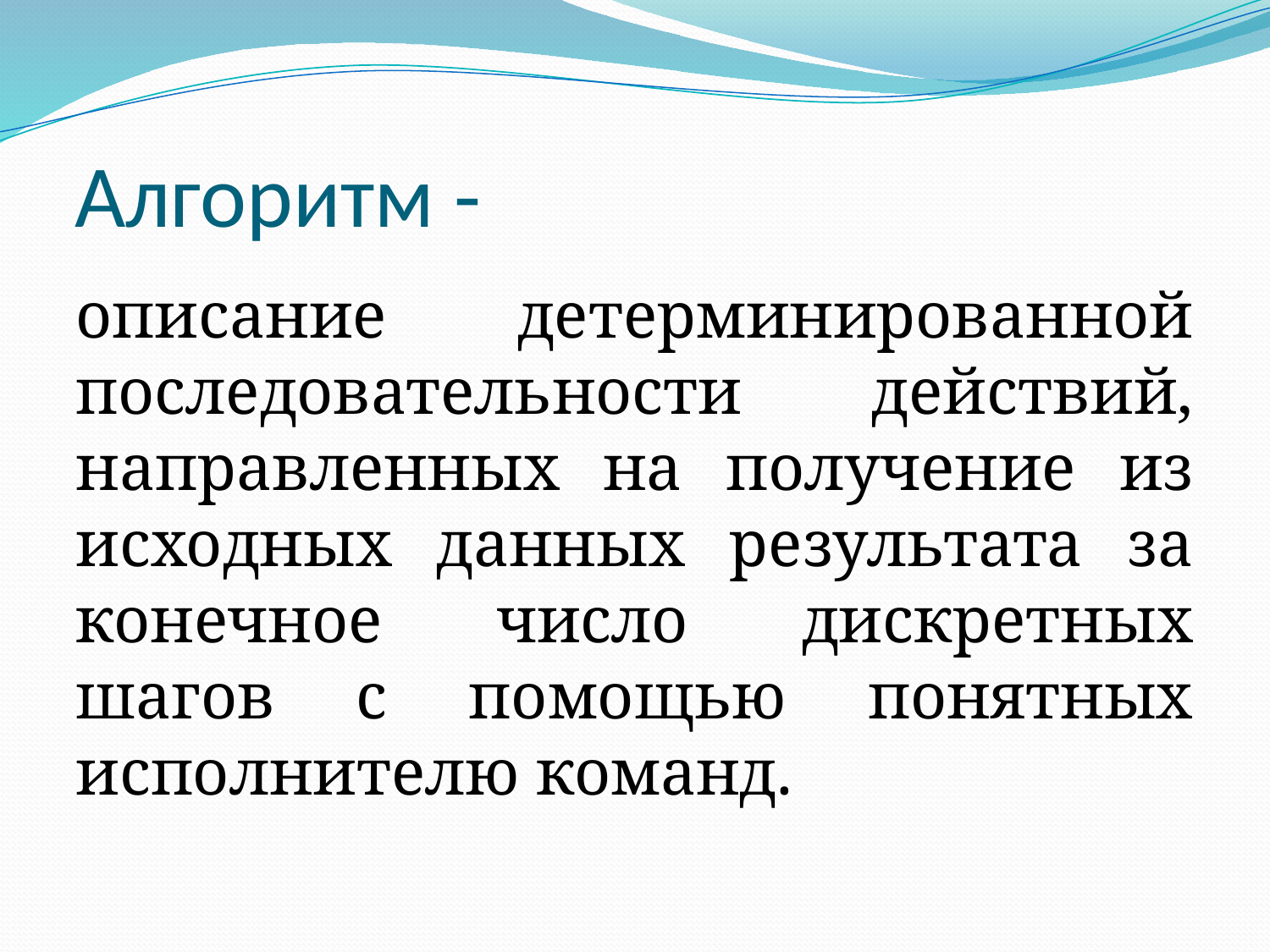

# Алгоритм -
описание детерминированной последовательности действий, направленных на получение из исходных данных результата за конечное число дискретных шагов с помощью понятных исполнителю команд.